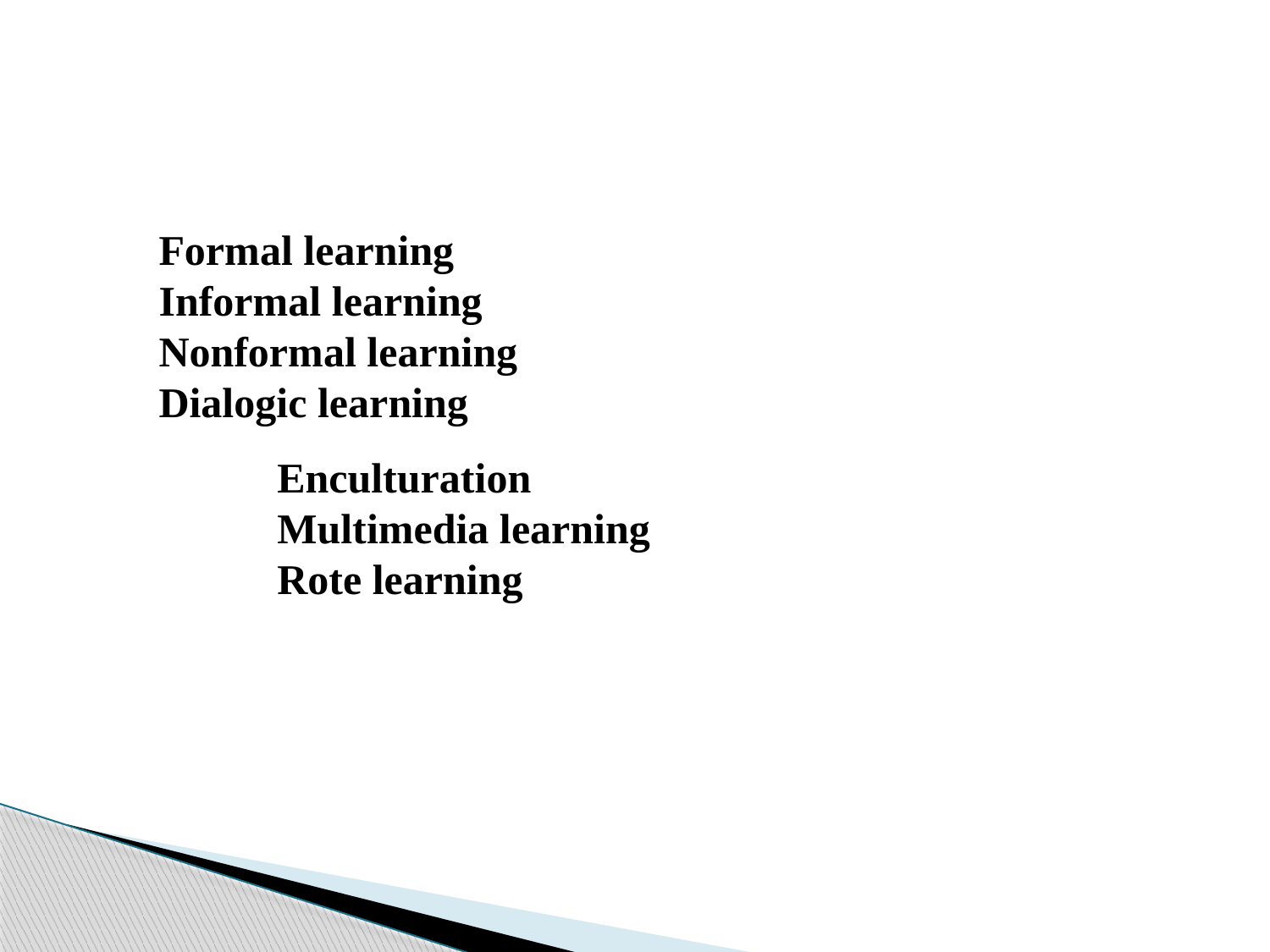

Formal learning
Informal learning
Nonformal learning
Dialogic learning

Enculturation
Multimedia learning
Rote learning